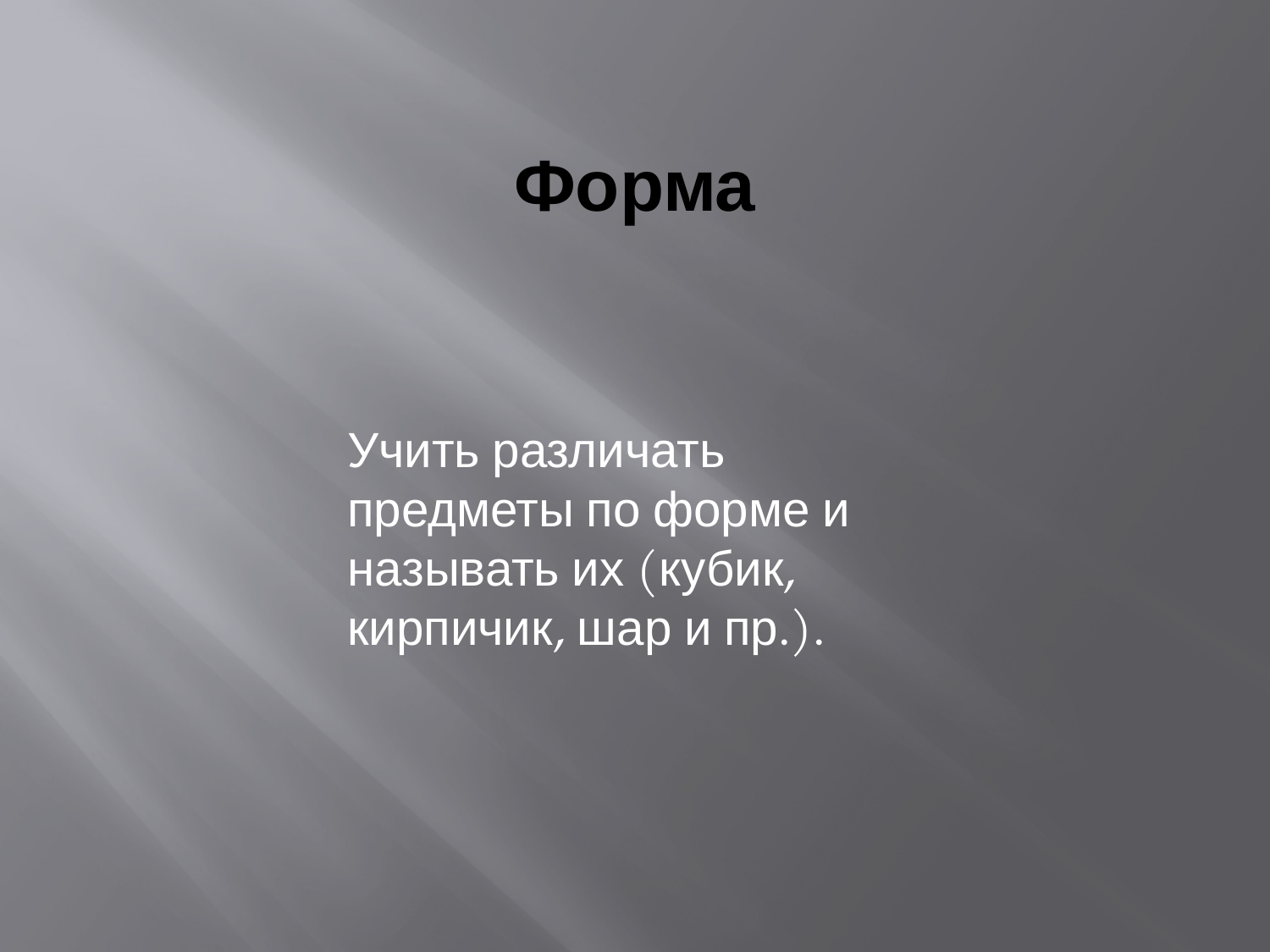

# Форма
Учить различать предметы по форме и называть их (кубик,
кирпичик, шар и пр.).